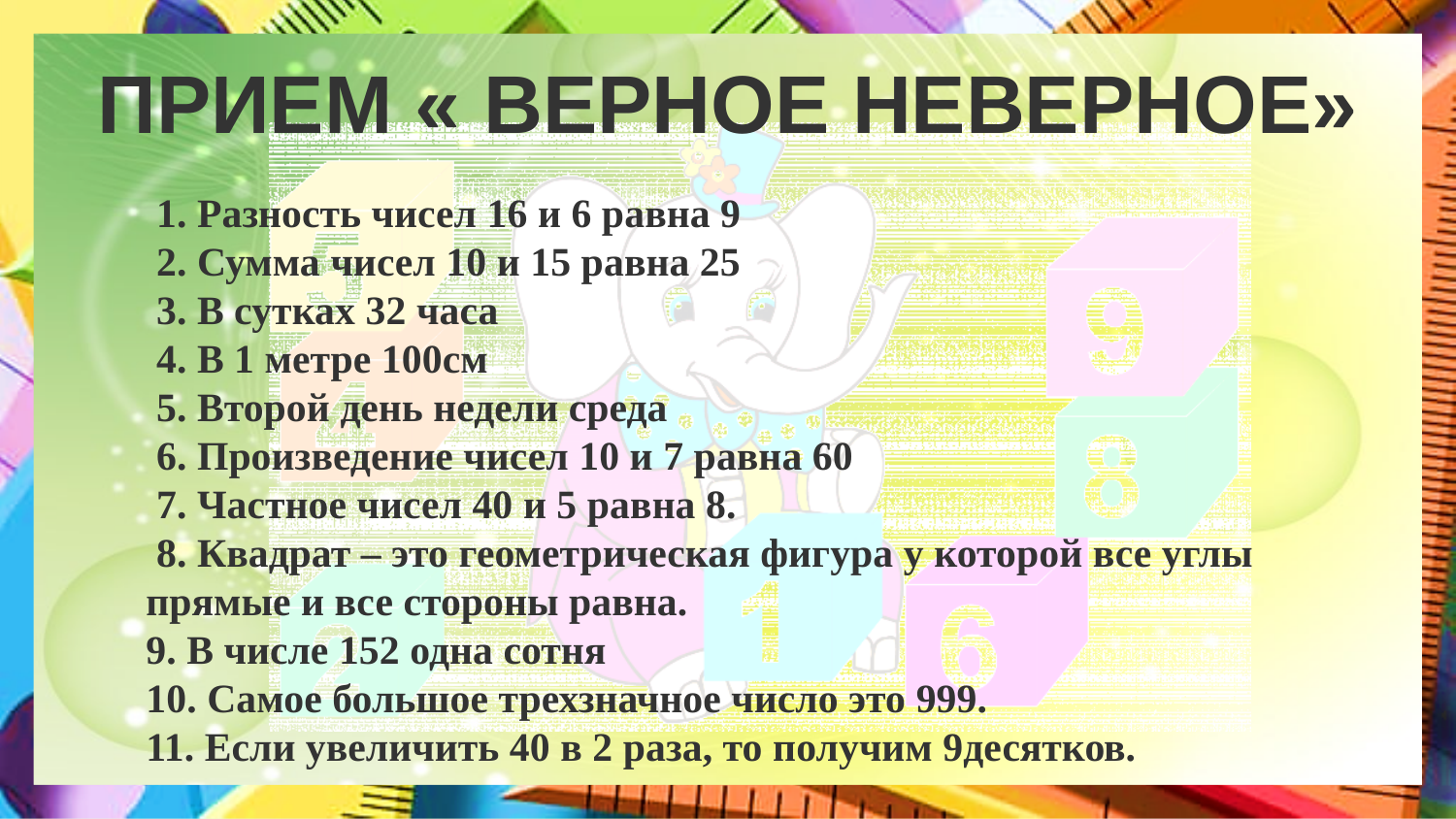

# ПРИЕМ « ВЕРНОЕ НЕВЕРНОЕ»
 1. Разность чисел 16 и 6 равна 9
 2. Сумма чисел 10 и 15 равна 25
 3. В сутках 32 часа
 4. В 1 метре 100см
 5. Второй день недели среда
 6. Произведение чисел 10 и 7 равна 60
 7. Частное чисел 40 и 5 равна 8.
 8. Квадрат – это геометрическая фигура у которой все углы прямые и все стороны равна.
9. В числе 152 одна сотня
10. Самое большое трехзначное число это 999.
11. Если увеличить 40 в 2 раза, то получим 9десятков.